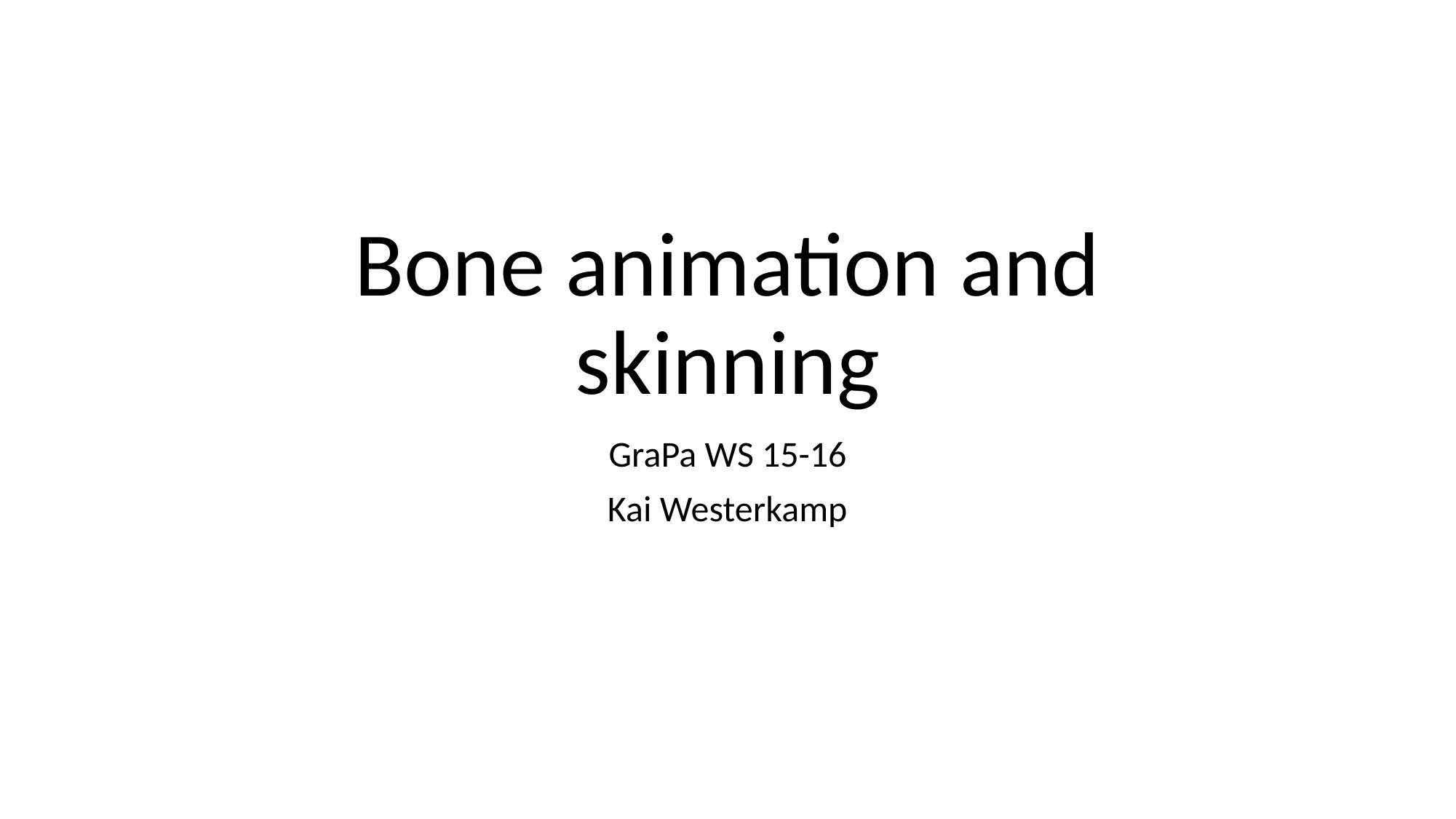

# Bone animation and skinning
GraPa WS 15-16
Kai Westerkamp